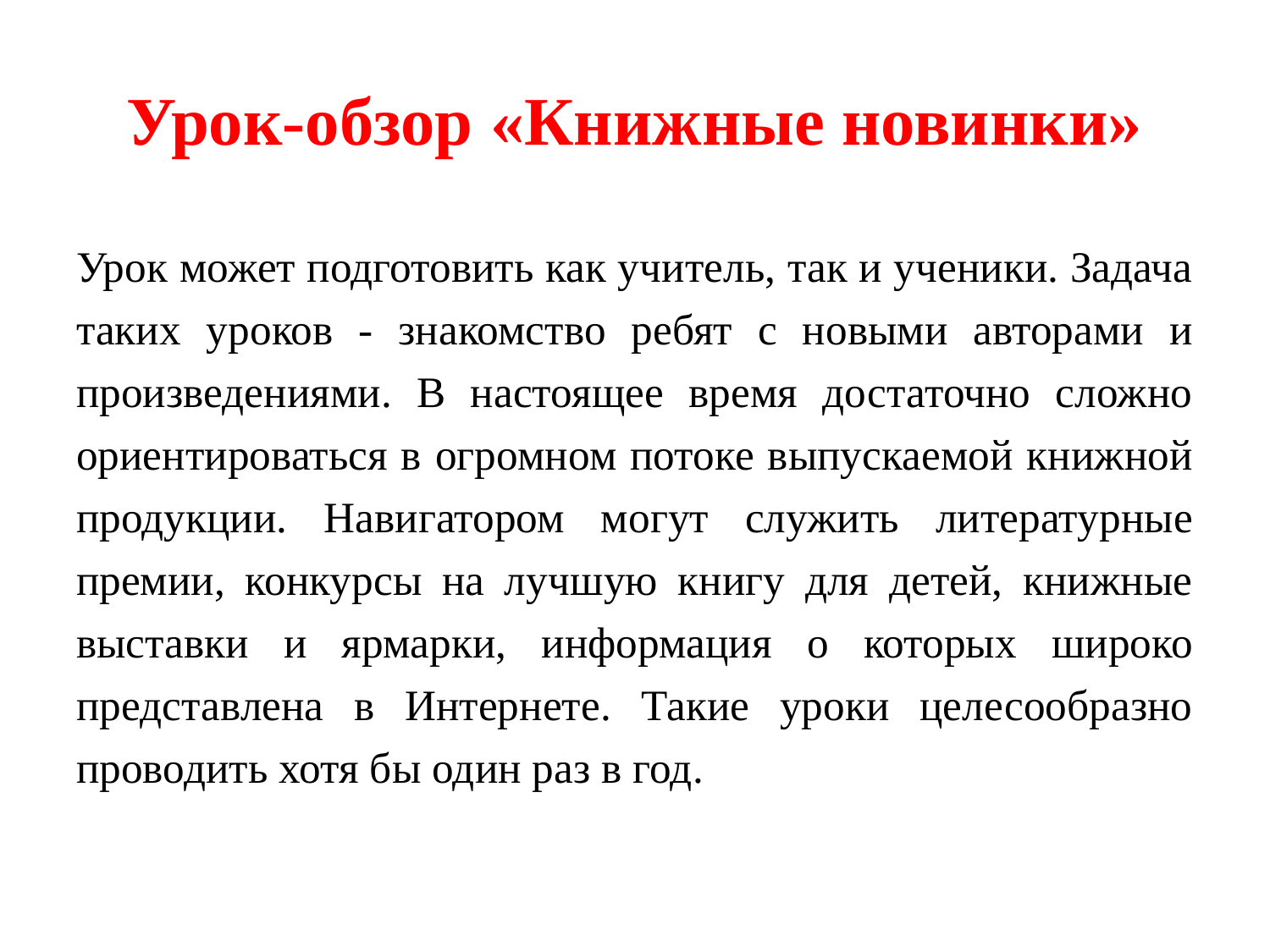

# Урок-обзор «Книжные новинки»
Урок может подготовить как учитель, так и ученики. Задача таких уроков - знакомство ребят с новыми авторами и произведениями. В настоящее время достаточно сложно ориентироваться в огромном потоке выпускаемой книжной продукции. Навигатором могут служить литературные премии, конкурсы на лучшую книгу для детей, книжные выставки и ярмарки, информация о которых широко представлена в Интернете. Такие уроки целесообразно проводить хотя бы один раз в год.